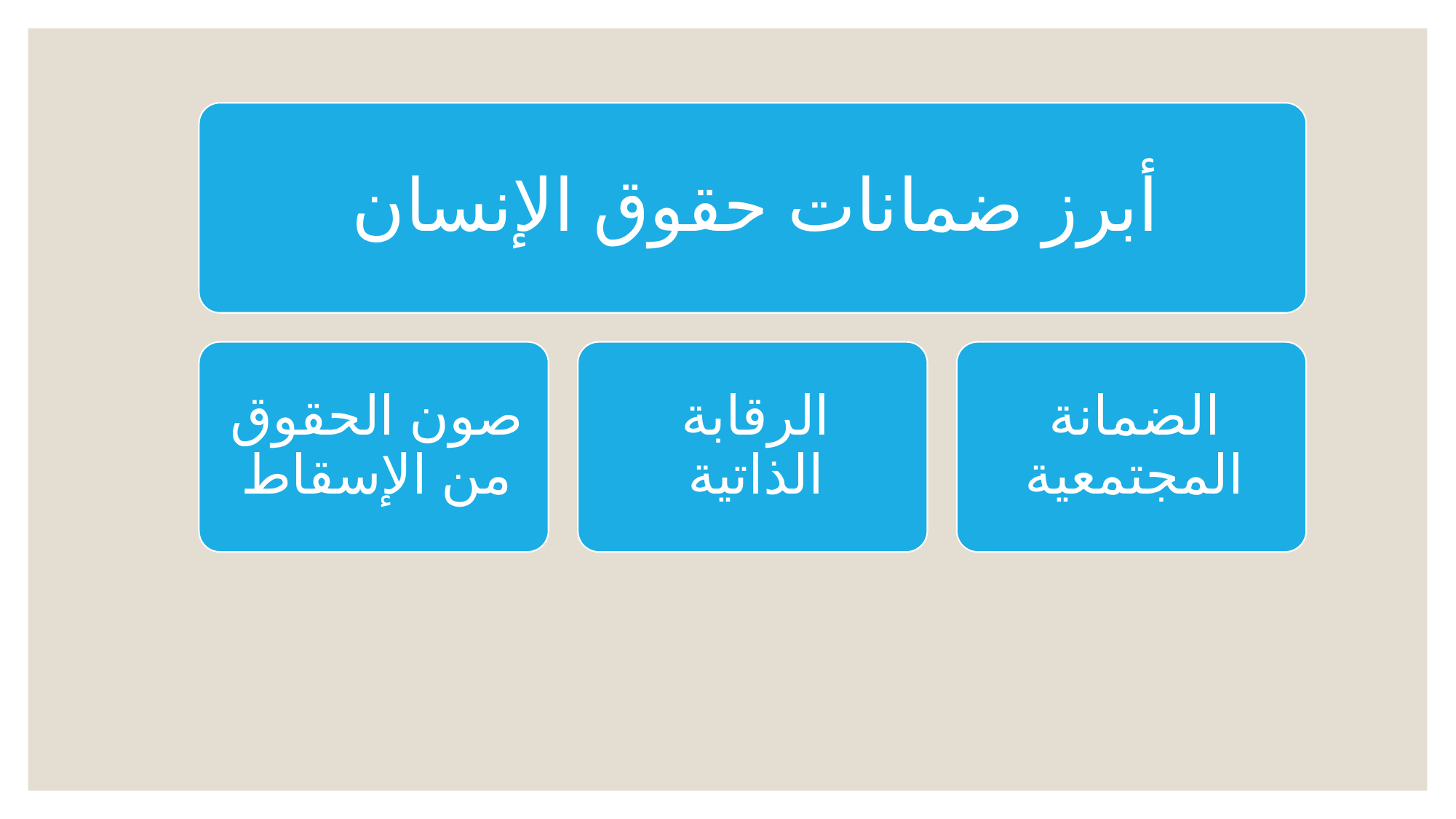

أبرز ضمانات حقوق الإنسان
صون الحقوق من الإسقاط
الرقابة الذاتية
الضمانة المجتمعية